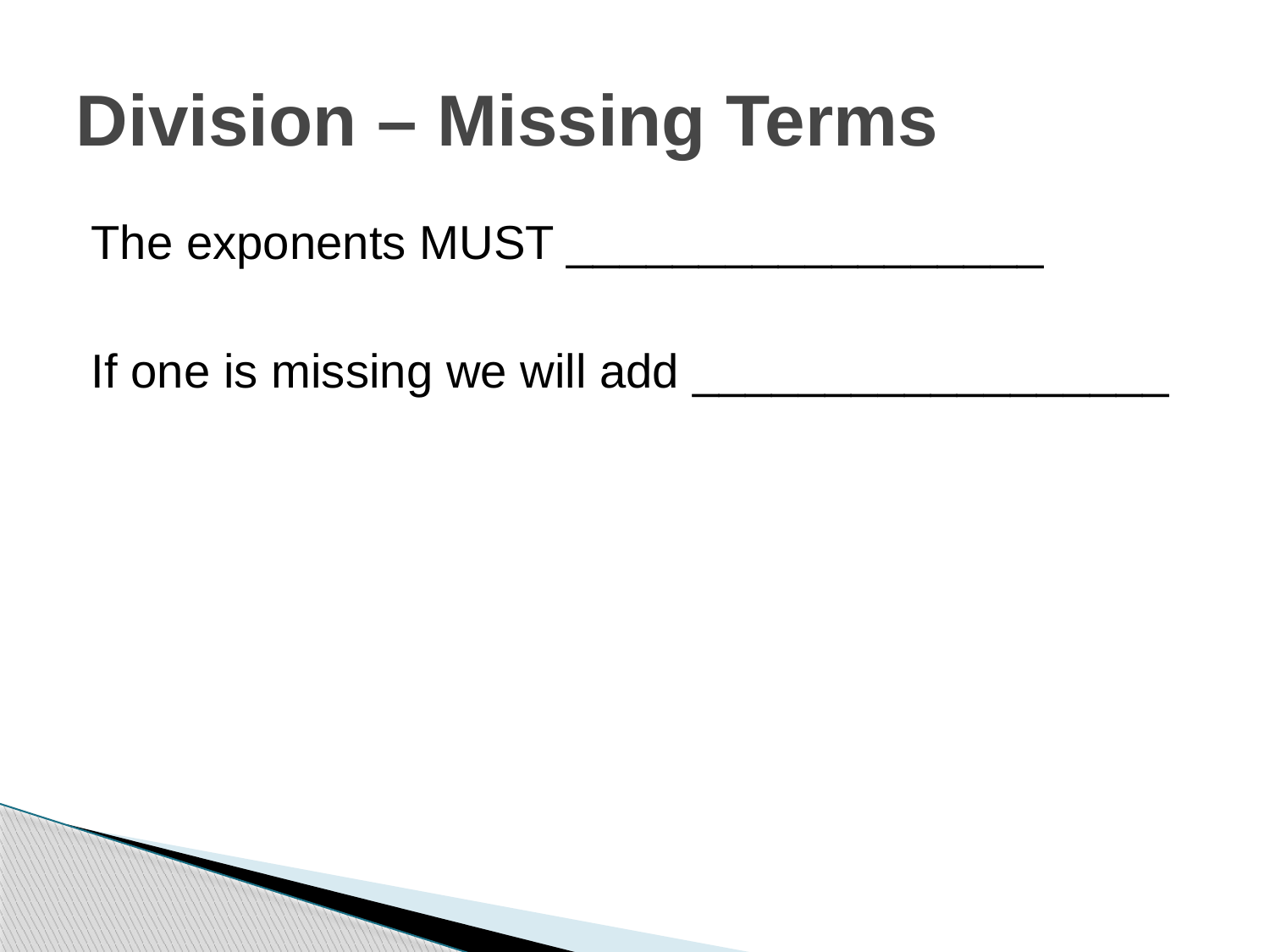

# Division – Missing Terms
The exponents MUST __________________

If one is missing we will add __________________